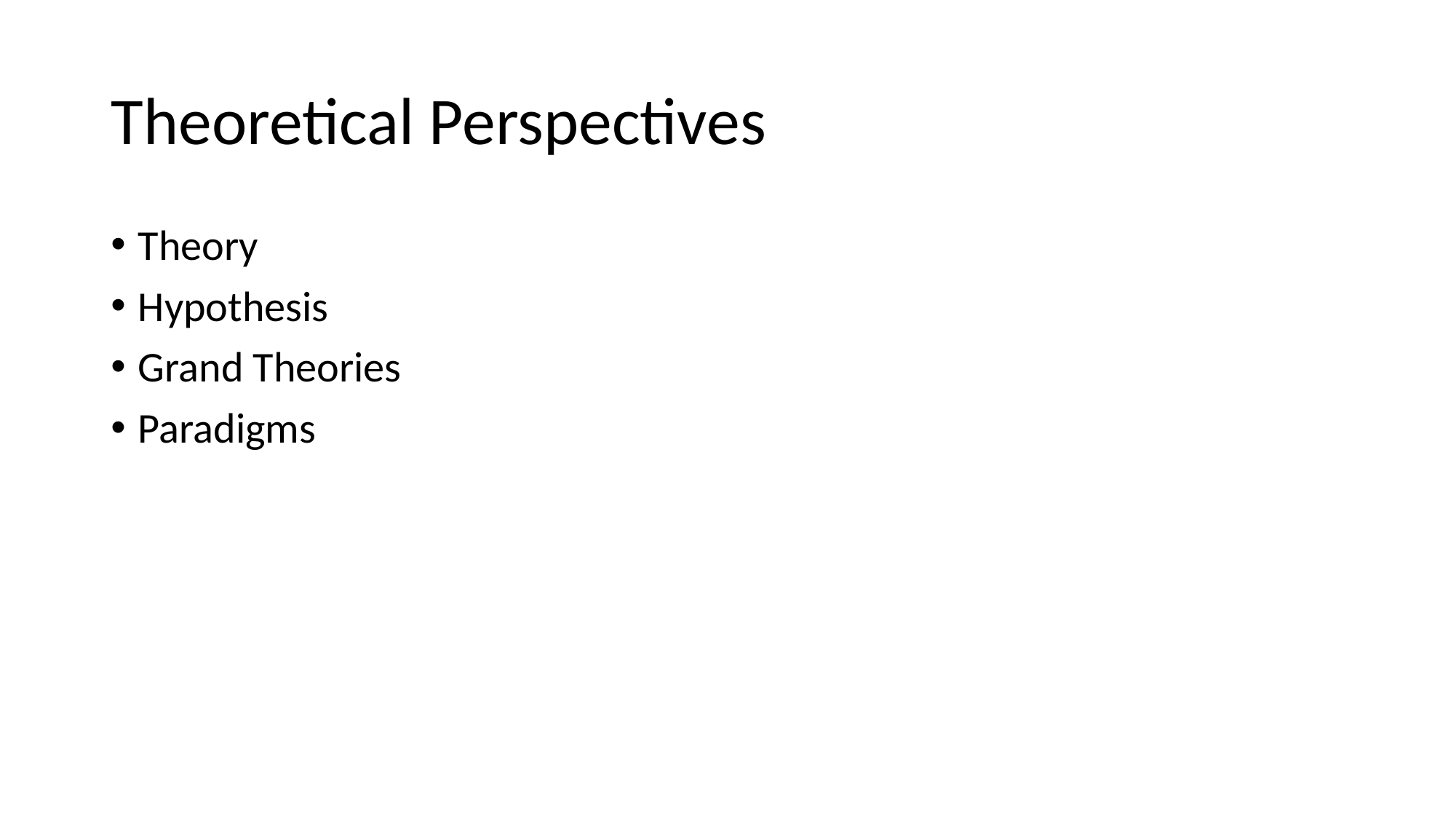

# Theoretical Perspectives
Theory
Hypothesis
Grand Theories
Paradigms